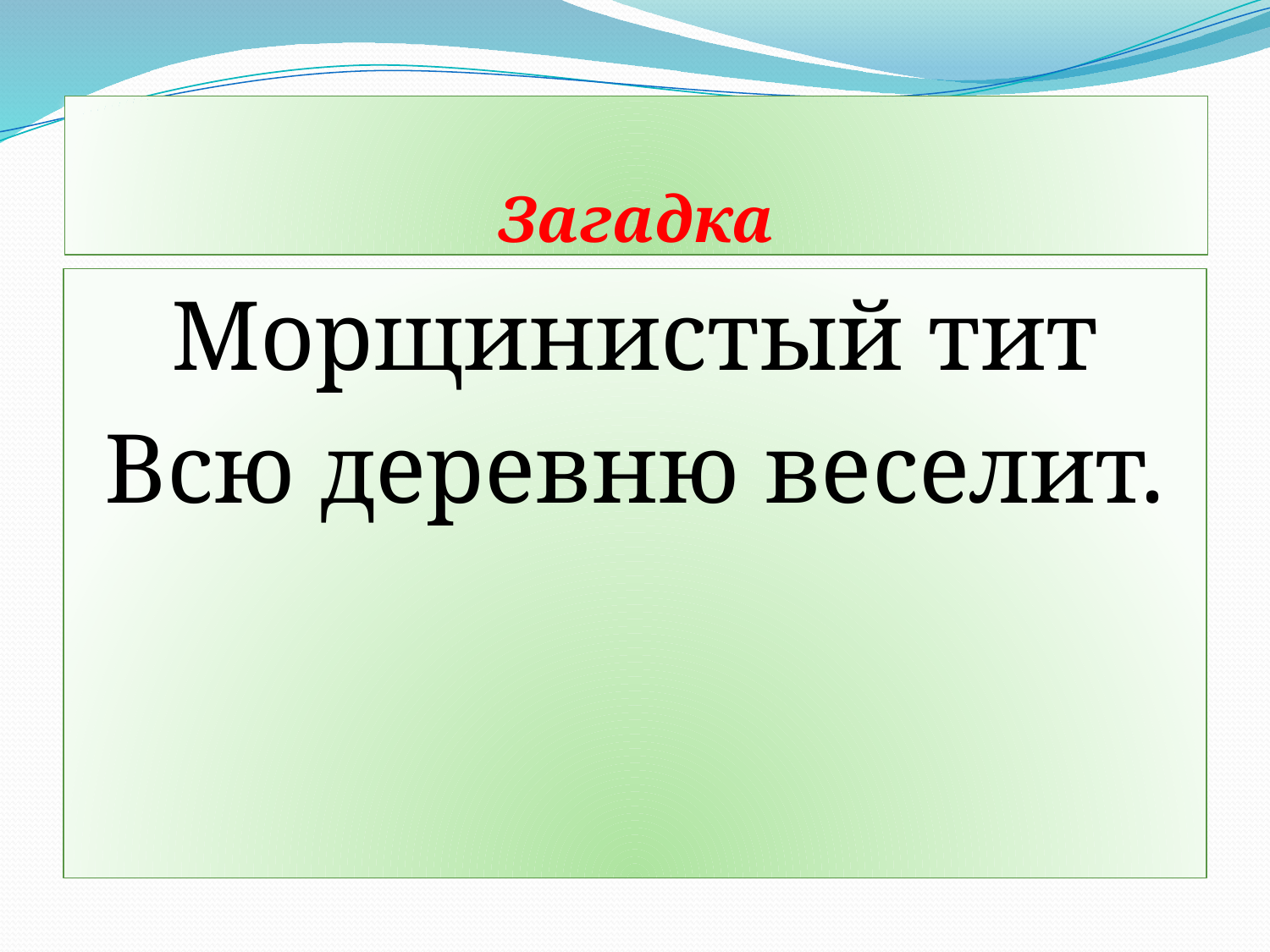

# Загадка
Морщинистый тит
Всю деревню веселит.